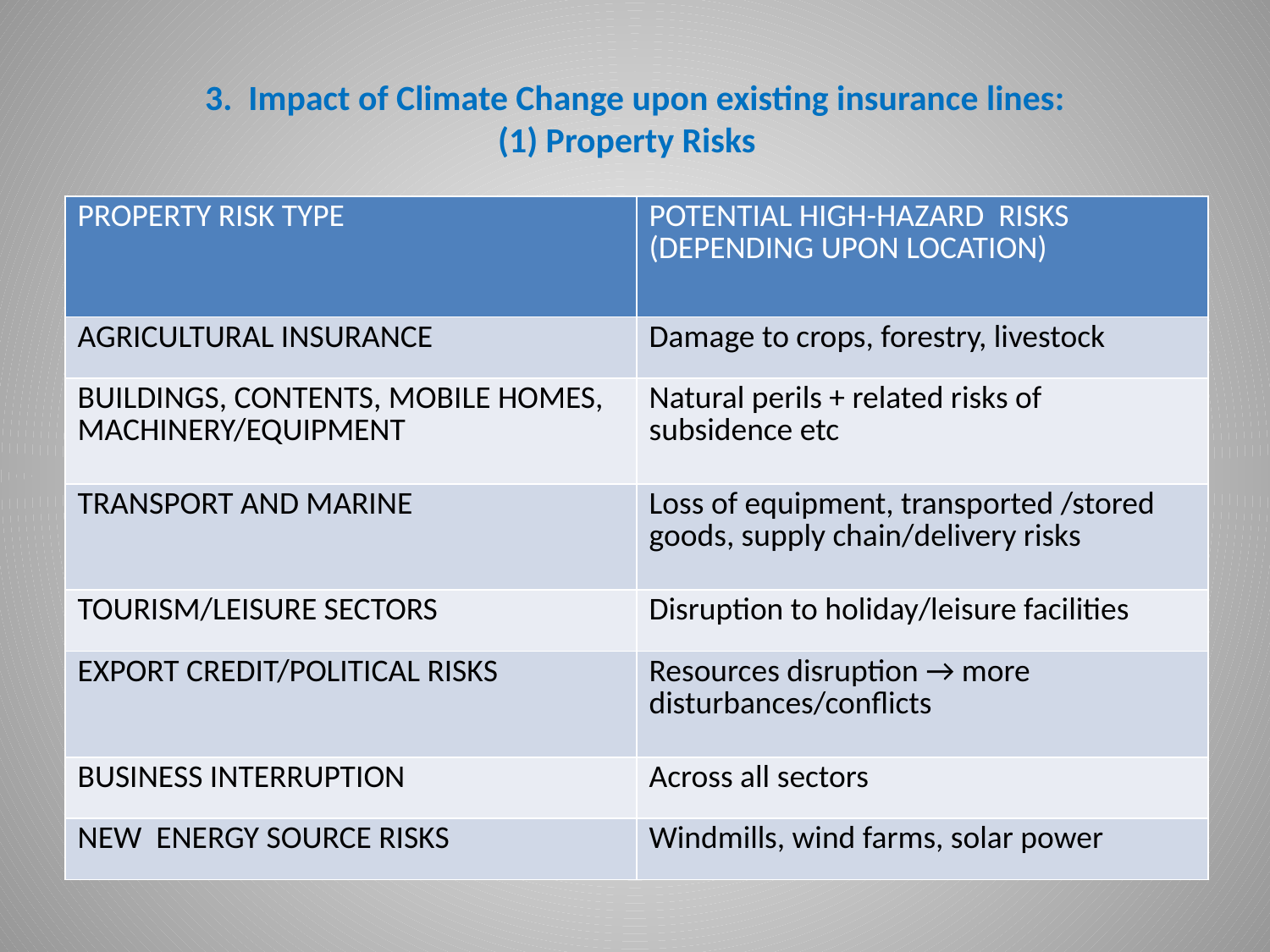

# 3.  Impact of Climate Change upon existing insurance lines: (1) Property Risks
| PROPERTY RISK TYPE | POTENTIAL HIGH-HAZARD RISKS (DEPENDING UPON LOCATION) |
| --- | --- |
| AGRICULTURAL INSURANCE | Damage to crops, forestry, livestock |
| BUILDINGS, CONTENTS, MOBILE HOMES, MACHINERY/EQUIPMENT | Natural perils + related risks of subsidence etc |
| TRANSPORT AND MARINE | Loss of equipment, transported /stored goods, supply chain/delivery risks |
| TOURISM/LEISURE SECTORS | Disruption to holiday/leisure facilities |
| EXPORT CREDIT/POLITICAL RISKS | Resources disruption → more disturbances/conflicts |
| BUSINESS INTERRUPTION | Across all sectors |
| NEW ENERGY SOURCE RISKS | Windmills, wind farms, solar power |